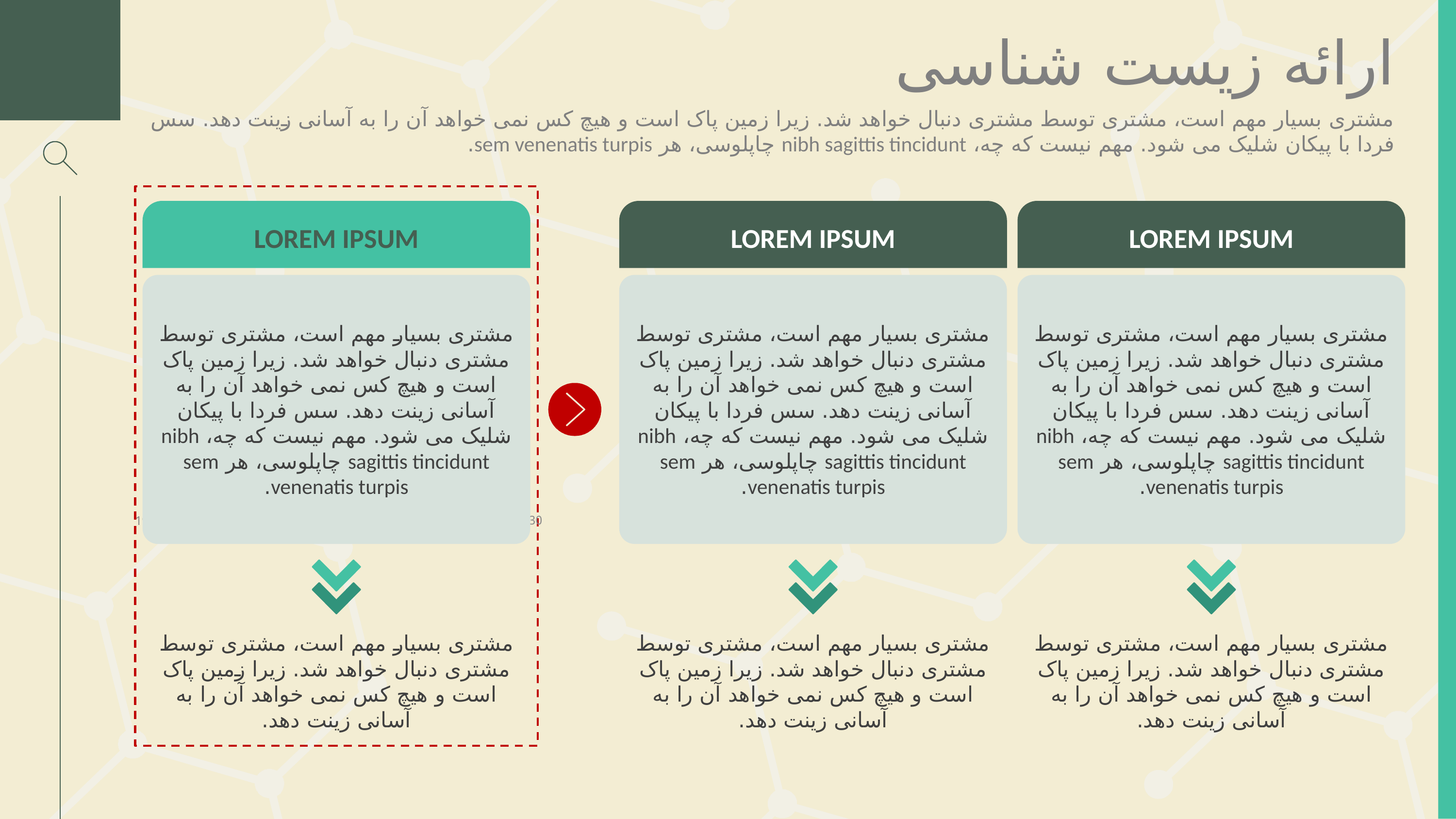

ارائه زیست شناسی
مشتری بسیار مهم است، مشتری توسط مشتری دنبال خواهد شد. زیرا زمین پاک است و هیچ کس نمی خواهد آن را به آسانی زینت دهد. سس فردا با پیکان شلیک می شود. مهم نیست که چه، nibh sagittis tincidunt چاپلوسی، هر sem venenatis turpis.

LOREM IPSUM
LOREM IPSUM
LOREM IPSUM
مشتری بسیار مهم است، مشتری توسط مشتری دنبال خواهد شد. زیرا زمین پاک است و هیچ کس نمی خواهد آن را به آسانی زینت دهد. سس فردا با پیکان شلیک می شود. مهم نیست که چه، nibh sagittis tincidunt چاپلوسی، هر sem venenatis turpis.
مشتری بسیار مهم است، مشتری توسط مشتری دنبال خواهد شد. زیرا زمین پاک است و هیچ کس نمی خواهد آن را به آسانی زینت دهد. سس فردا با پیکان شلیک می شود. مهم نیست که چه، nibh sagittis tincidunt چاپلوسی، هر sem venenatis turpis.
مشتری بسیار مهم است، مشتری توسط مشتری دنبال خواهد شد. زیرا زمین پاک است و هیچ کس نمی خواهد آن را به آسانی زینت دهد. سس فردا با پیکان شلیک می شود. مهم نیست که چه، nibh sagittis tincidunt چاپلوسی، هر sem venenatis turpis.

19/03/2024
30

مشتری بسیار مهم است، مشتری توسط مشتری دنبال خواهد شد. زیرا زمین پاک است و هیچ کس نمی خواهد آن را به آسانی زینت دهد.
مشتری بسیار مهم است، مشتری توسط مشتری دنبال خواهد شد. زیرا زمین پاک است و هیچ کس نمی خواهد آن را به آسانی زینت دهد.
مشتری بسیار مهم است، مشتری توسط مشتری دنبال خواهد شد. زیرا زمین پاک است و هیچ کس نمی خواهد آن را به آسانی زینت دهد.